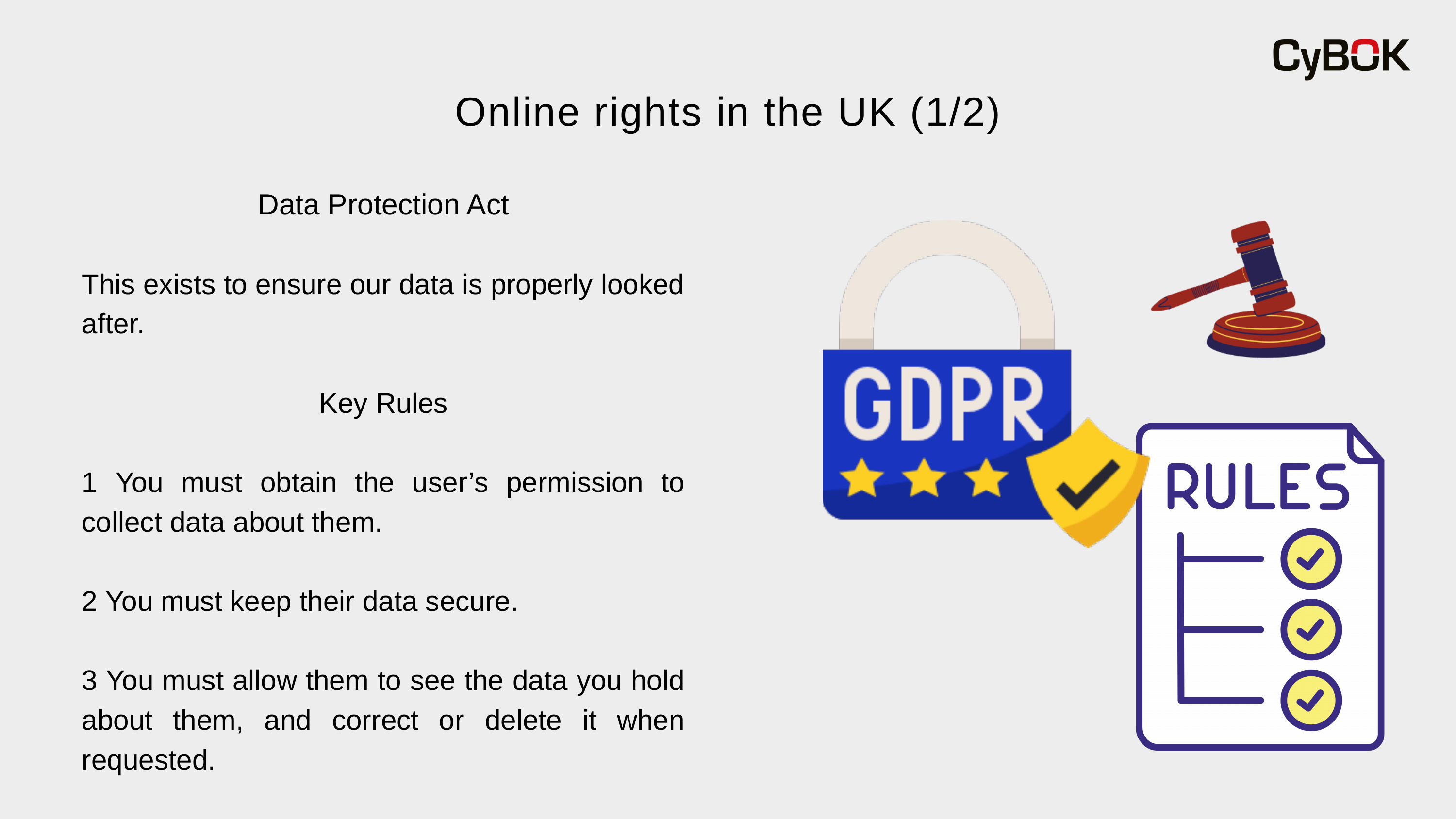

Online rights in the UK (1/2)
Data Protection Act

This exists to ensure our data is properly looked after.

Key Rules

1 You must obtain the user’s permission to collect data about them.

2 You must keep their data secure.

3 You must allow them to see the data you hold about them, and correct or delete it when requested.